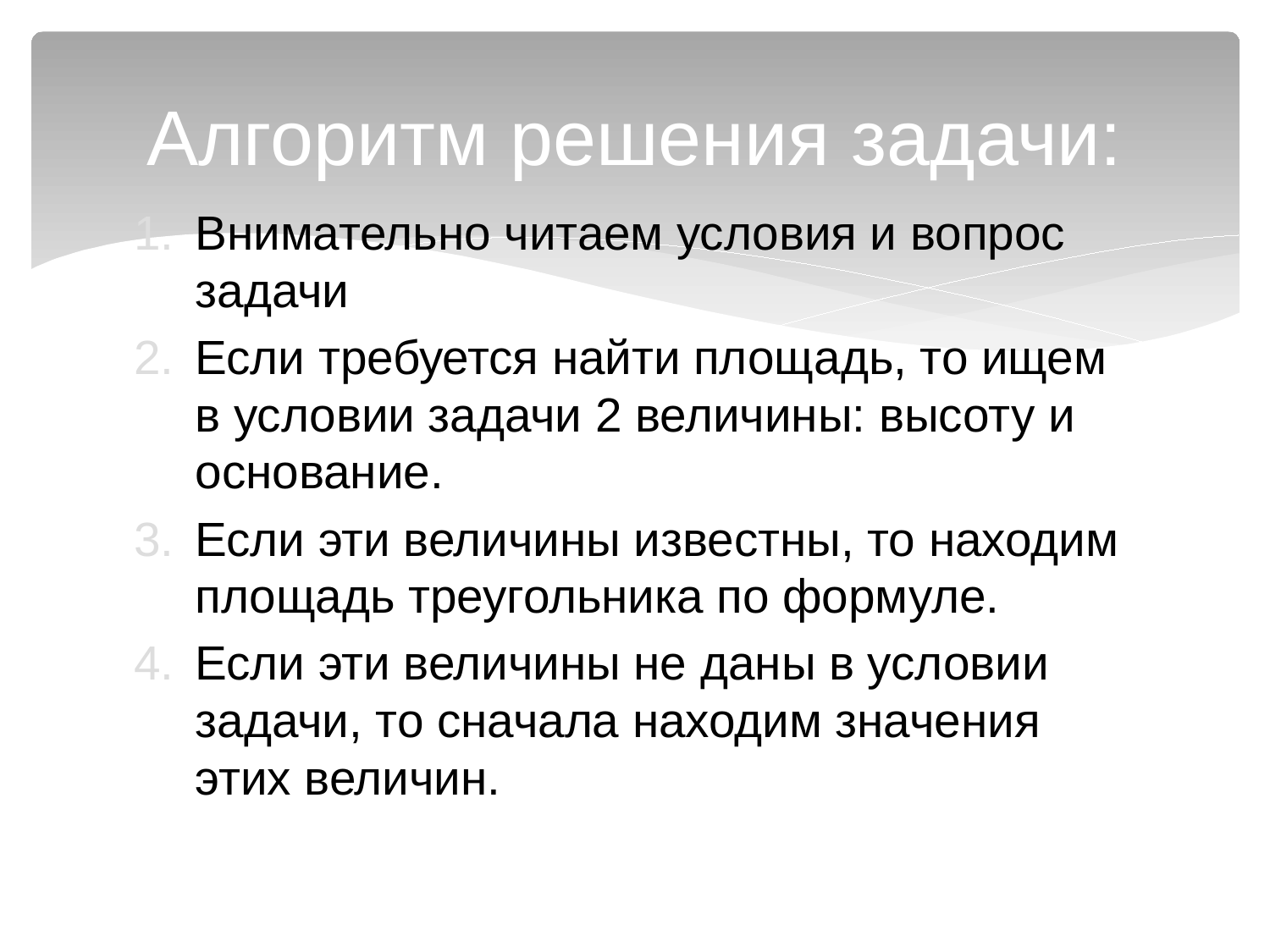

# Алгоритм решения задачи:
Внимательно читаем условия и вопрос задачи
Если требуется найти площадь, то ищем в условии задачи 2 величины: высоту и основание.
Если эти величины известны, то находим площадь треугольника по формуле.
Если эти величины не даны в условии задачи, то сначала находим значения  этих величин.